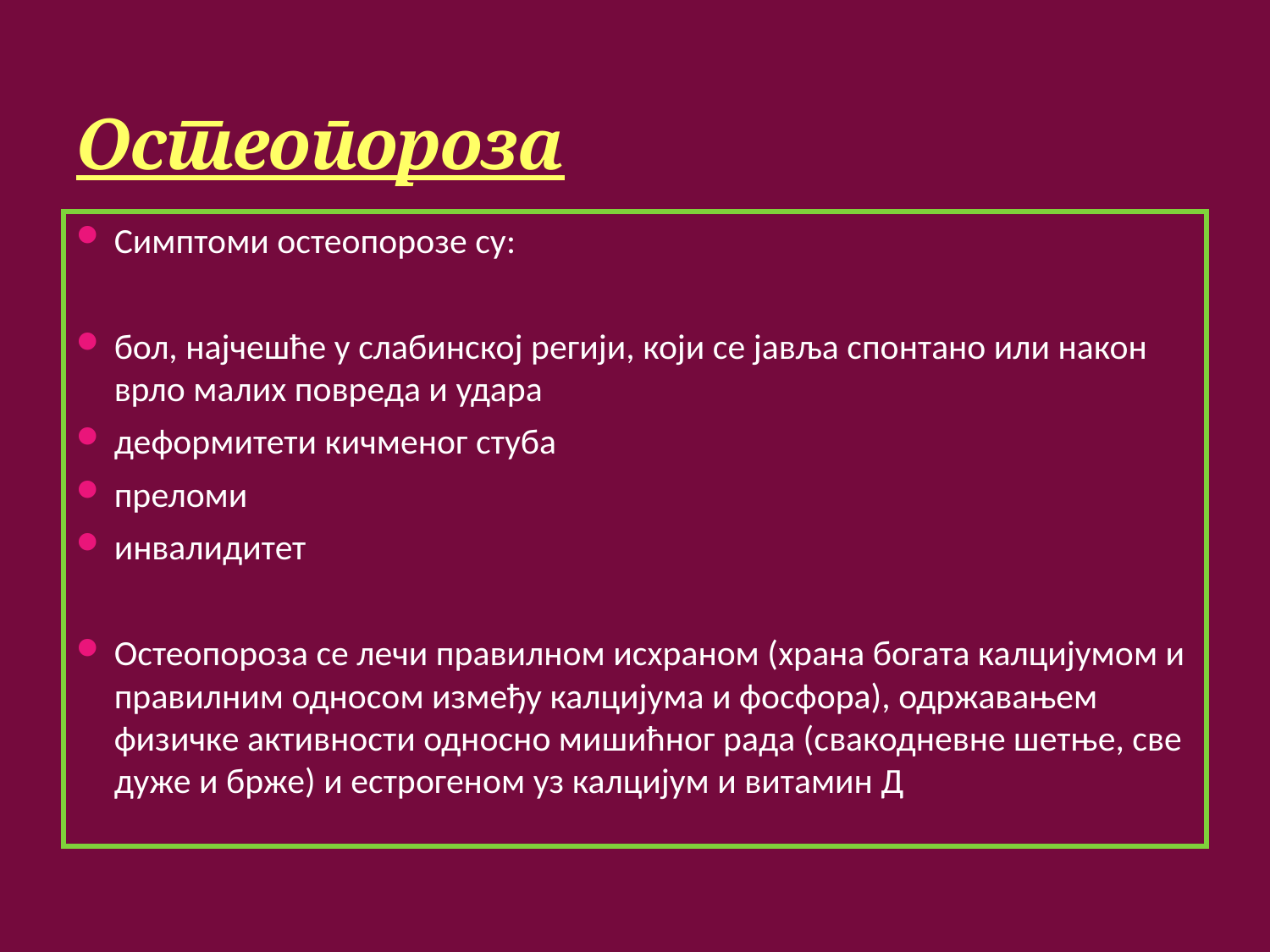

# Остеопороза
Симптоми остеопорозе су:

бол, најчешће у слабинској регији, који се јавља спонтано или након врло малих повреда и удара
деформитети кичменог стуба
преломи
инвалидитет

Остеопороза се лечи правилном исхраном (храна богата калцијумом и правилним односом између калцијума и фосфора), одржавањем физичке активности односно мишићног рада (свакодневне шетње, све дуже и брже) и естрогеном уз калцијум и витамин Д